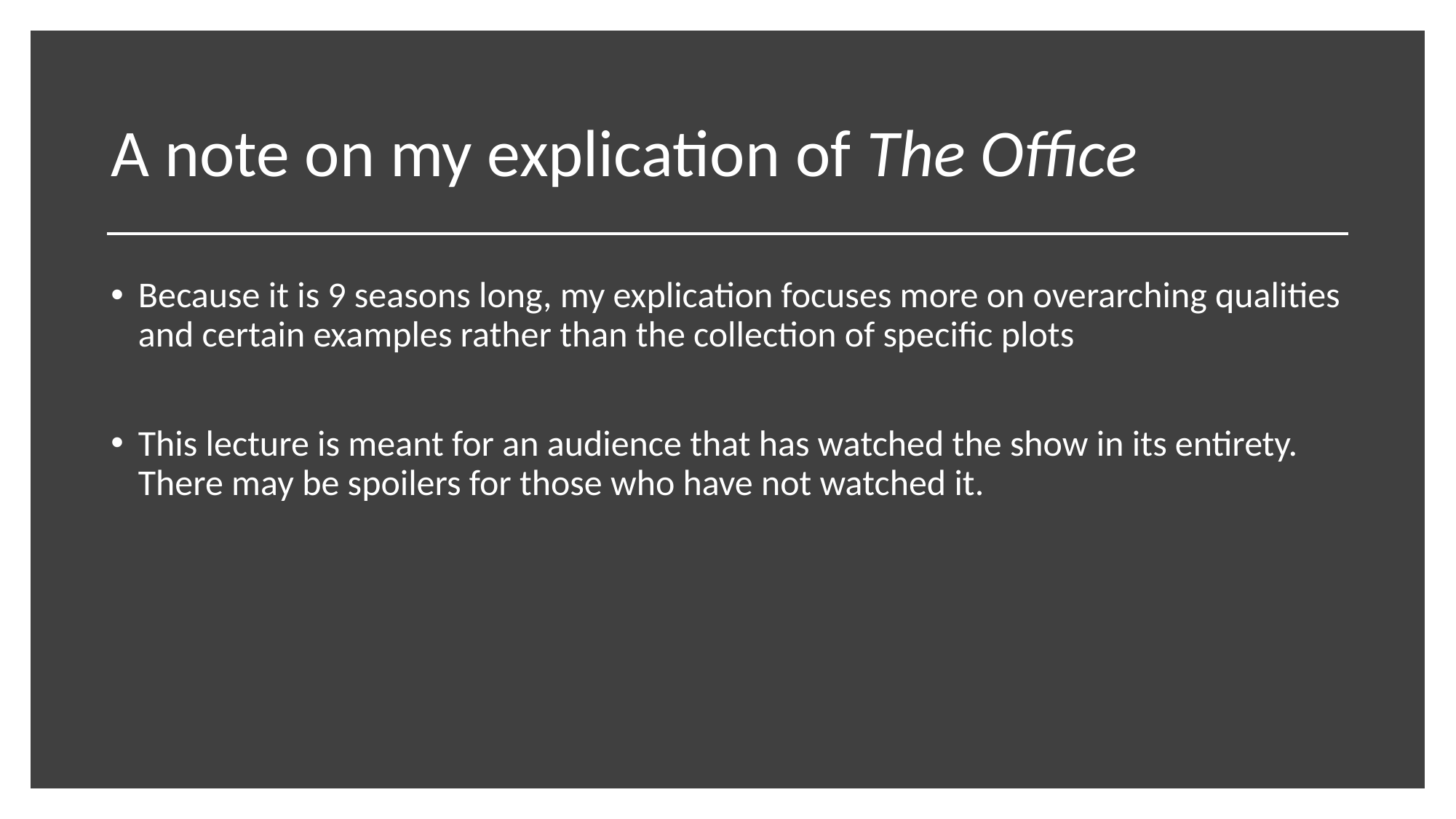

# A note on my explication of The Office
Because it is 9 seasons long, my explication focuses more on overarching qualities and certain examples rather than the collection of specific plots

This lecture is meant for an audience that has watched the show in its entirety. There may be spoilers for those who have not watched it.